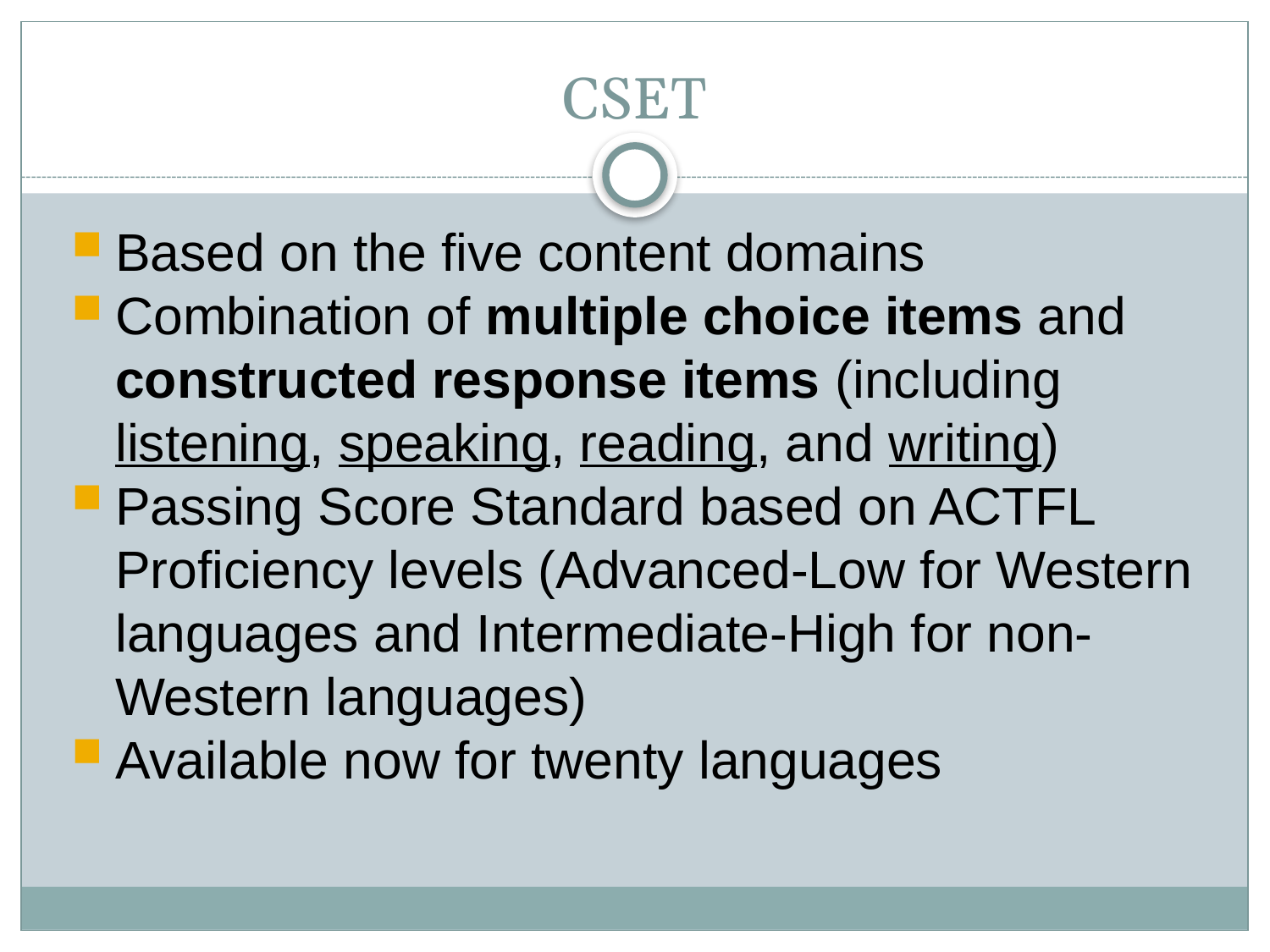

# CSET
Based on the five content domains
Combination of multiple choice items and constructed response items (including listening, speaking, reading, and writing)
Passing Score Standard based on ACTFL Proficiency levels (Advanced-Low for Western languages and Intermediate-High for non-Western languages)
Available now for twenty languages